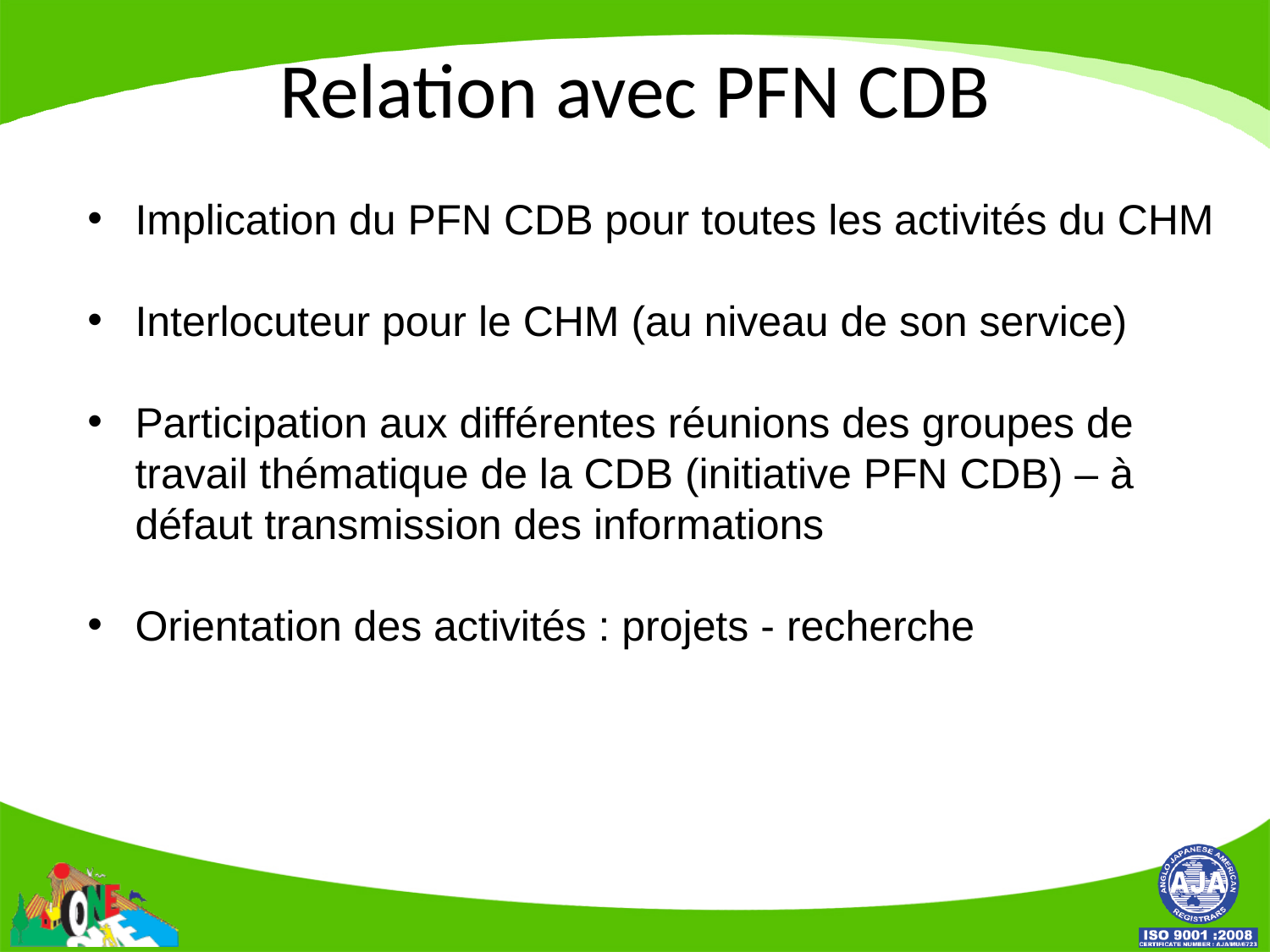

# Relation avec PFN CDB
Implication du PFN CDB pour toutes les activités du CHM

Interlocuteur pour le CHM (au niveau de son service)

Participation aux différentes réunions des groupes de travail thématique de la CDB (initiative PFN CDB) – à défaut transmission des informations

Orientation des activités : projets - recherche